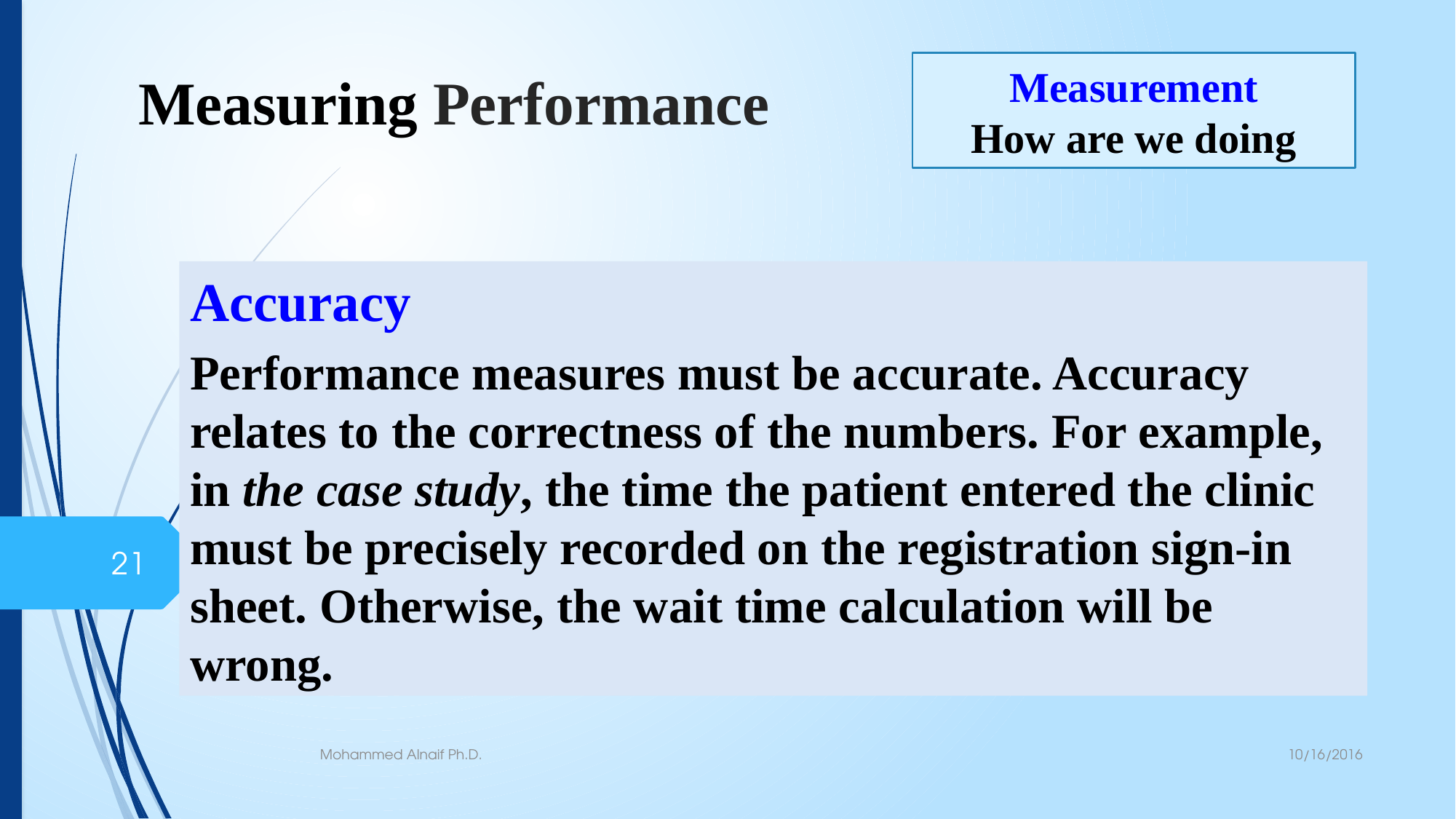

# Measuring Performance
Measurement
How are we doing

Accuracy
Performance measures must be accurate. Accuracy relates to the correctness of the numbers. For example, in the case study, the time the patient entered the clinic must be precisely recorded on the registration sign-in sheet. Otherwise, the wait time calculation will be wrong.
21
10/16/2016
Mohammed Alnaif Ph.D.